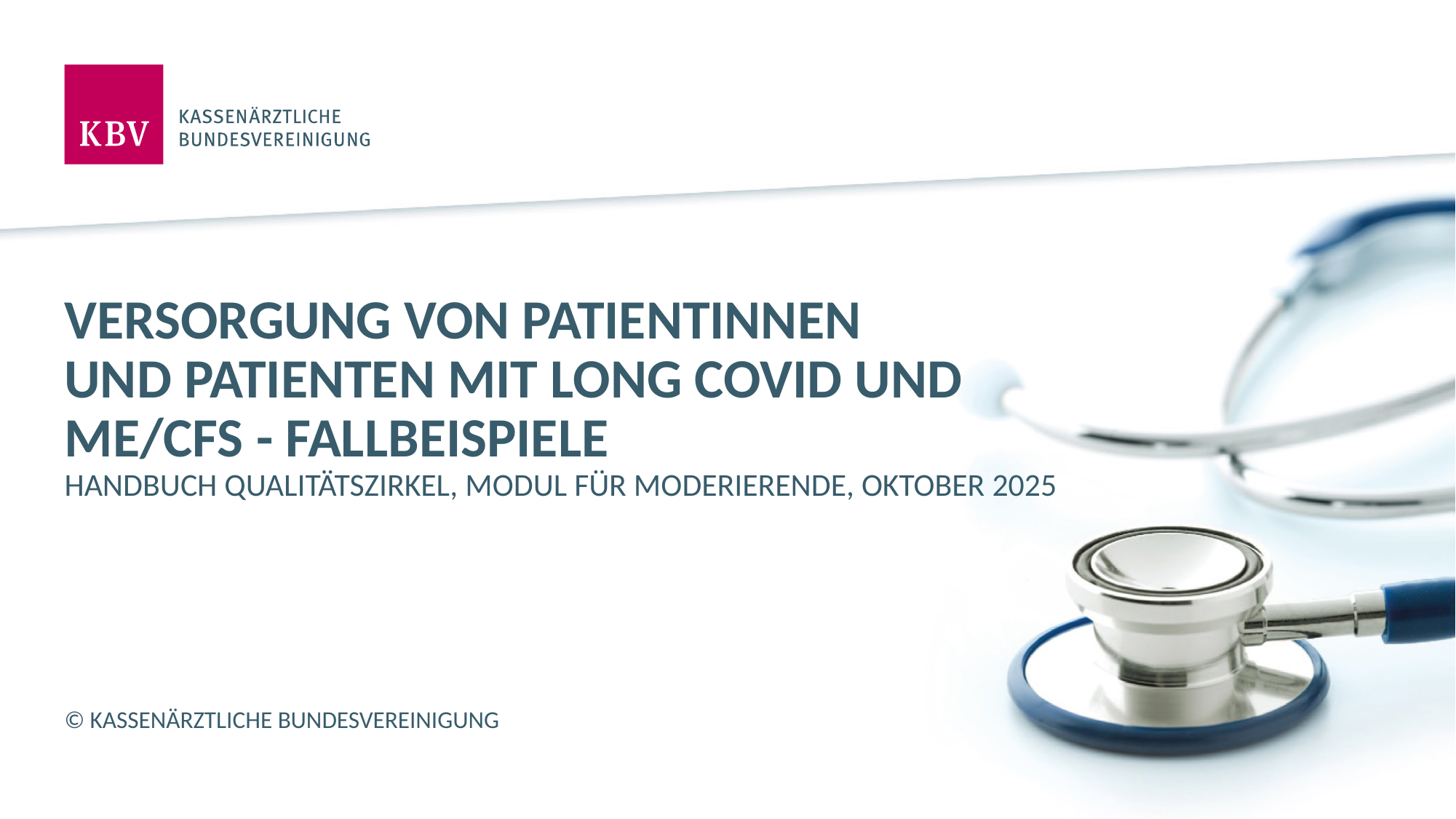

# Versorgung von Patientinnen und Patienten mit Long COVID und ME/CFS - Fallbeispiele
Handbuch Qualitätszirkel, Modul für Moderierende, Oktober 2025
© Kassenärztliche Bundesvereinigung

Handbuch Qualitätszirkel
Seite 1
Modul „Versorgung von Patientinnen und Patienten mit Long COVID und ME/CFS - Fallbeispiele“